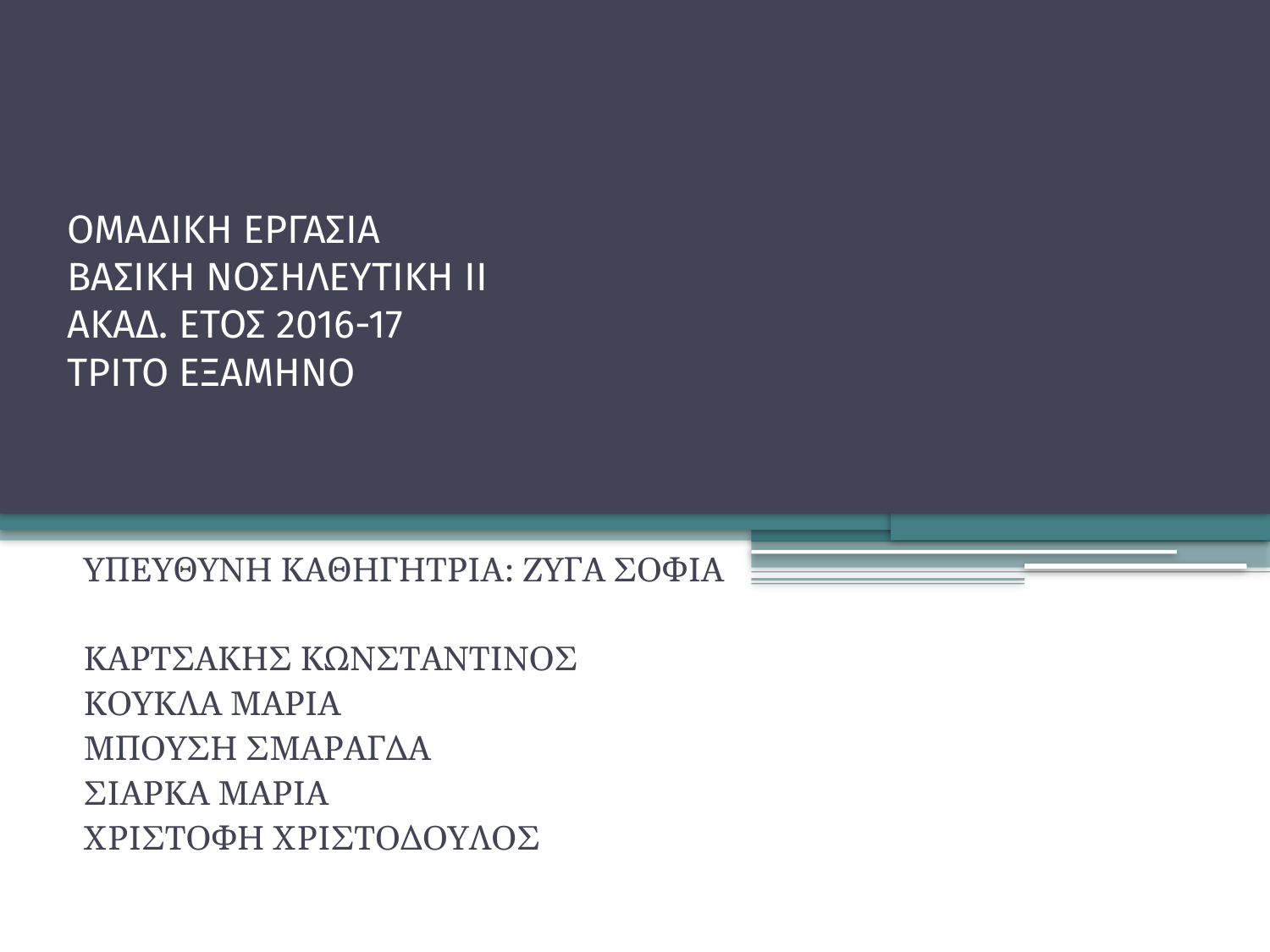

# ΟΜΑΔΙΚΗ ΕΡΓΑΣΙΑ ΒΑΣΙΚΗ ΝΟΣΗΛΕΥΤΙΚΗ ΙΙ ΑΚΑΔ. ΕΤΟΣ 2016-17 ΤΡΙΤΟ ΕΞΑΜΗΝΟ
ΥΠΕΥΘΥΝΗ ΚΑΘΗΓΗΤΡΙΑ: ΖΥΓΑ ΣΟΦΙΑ

ΚΑΡΤΣΑΚΗΣ ΚΩΝΣΤΑΝΤΙΝΟΣ
ΚΟΥΚΛΑ ΜΑΡΙΑ
ΜΠΟΥΣΗ ΣΜΑΡΑΓΔΑ
ΣΙΑΡΚΑ ΜΑΡΙΑ
ΧΡΙΣΤΟΦΗ ΧΡΙΣΤΟΔΟΥΛΟΣ